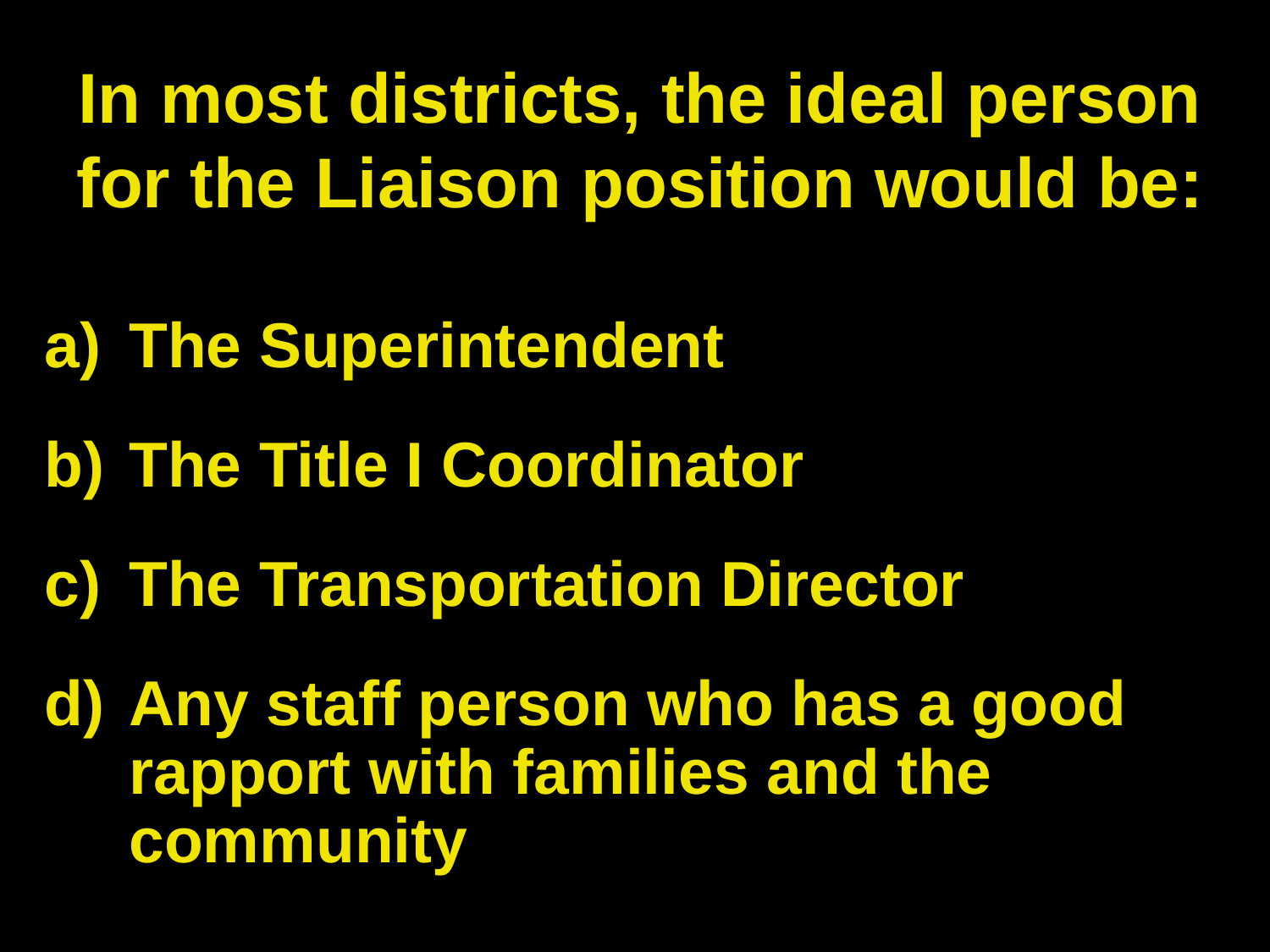

# In most districts, the ideal person for the Liaison position would be:
The Superintendent
The Title I Coordinator
The Transportation Director
Any staff person who has a good rapport with families and the community